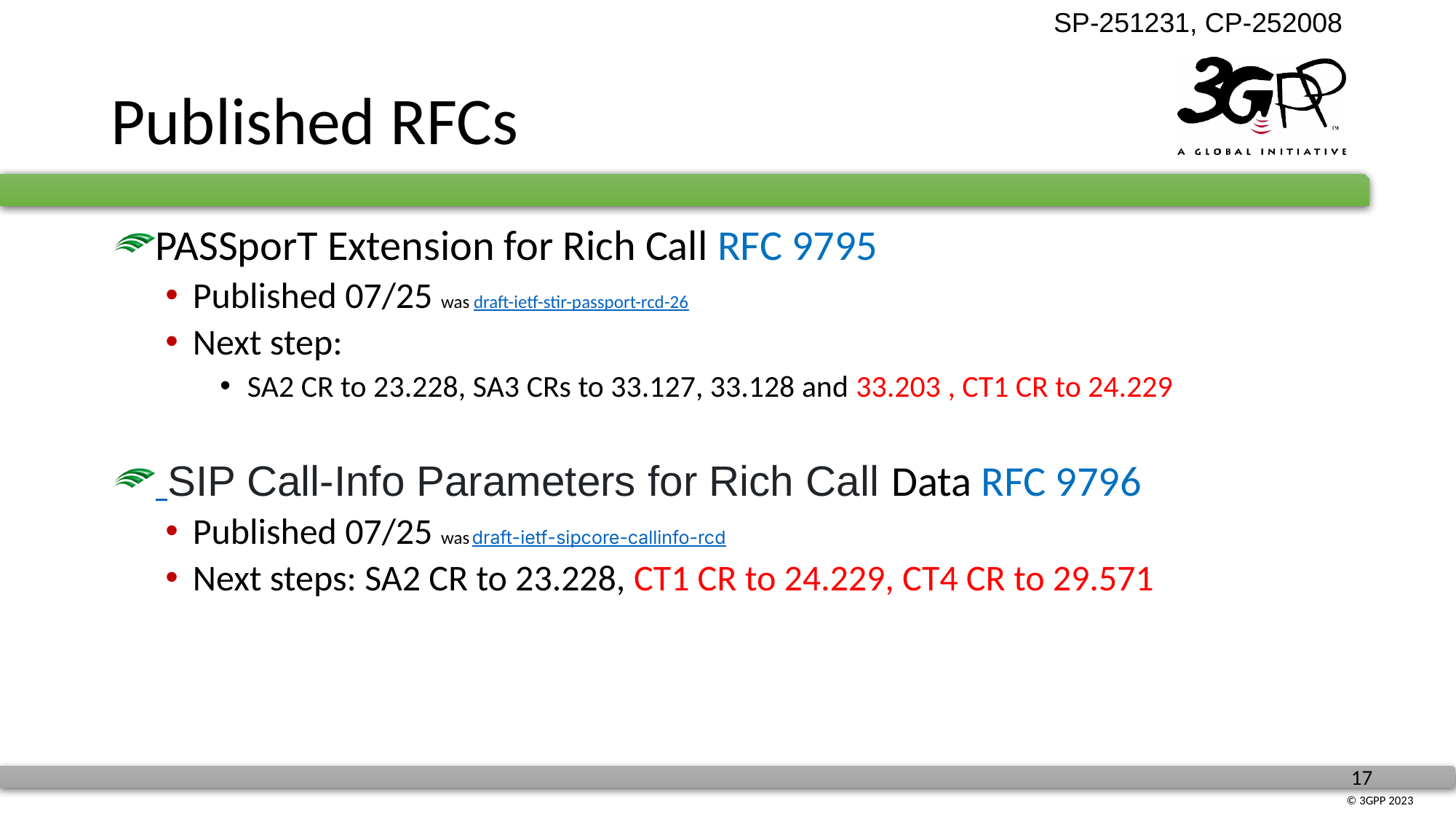

# Published RFCs
PASSporT Extension for Rich Call RFC 9795
Published 07/25 was draft-ietf-stir-passport-rcd-26
Next step:
SA2 CR to 23.228, SA3 CRs to 33.127, 33.128 and 33.203 , CT1 CR to 24.229

 SIP Call-Info Parameters for Rich Call Data RFC 9796
Published 07/25 was draft-ietf-sipcore-callinfo-rcd
Next steps: SA2 CR to 23.228, CT1 CR to 24.229, CT4 CR to 29.571